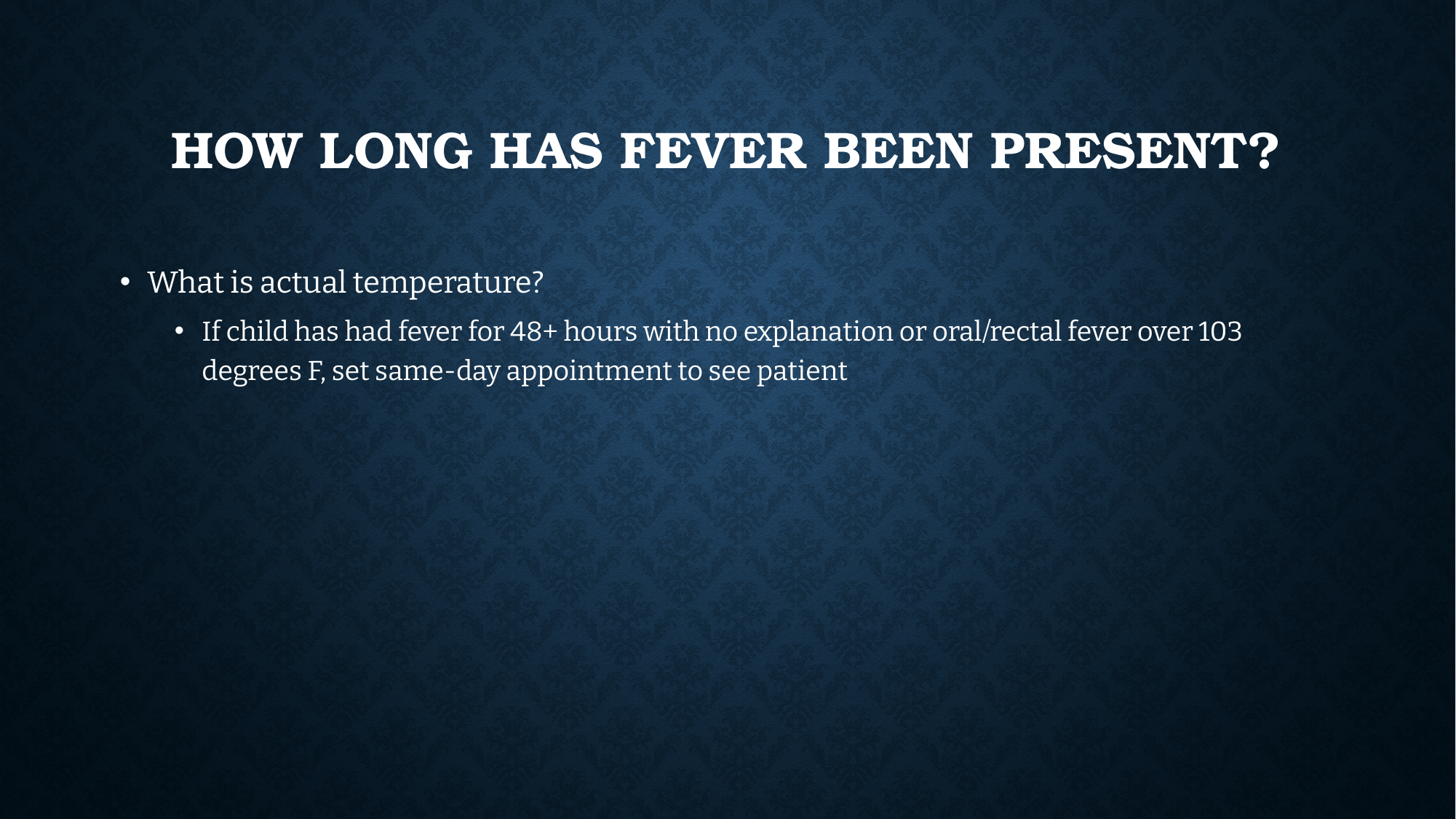

# How long has fever been present?
What is actual temperature?
If child has had fever for 48+ hours with no explanation or oral/rectal fever over 103 degrees F, set same-day appointment to see patient